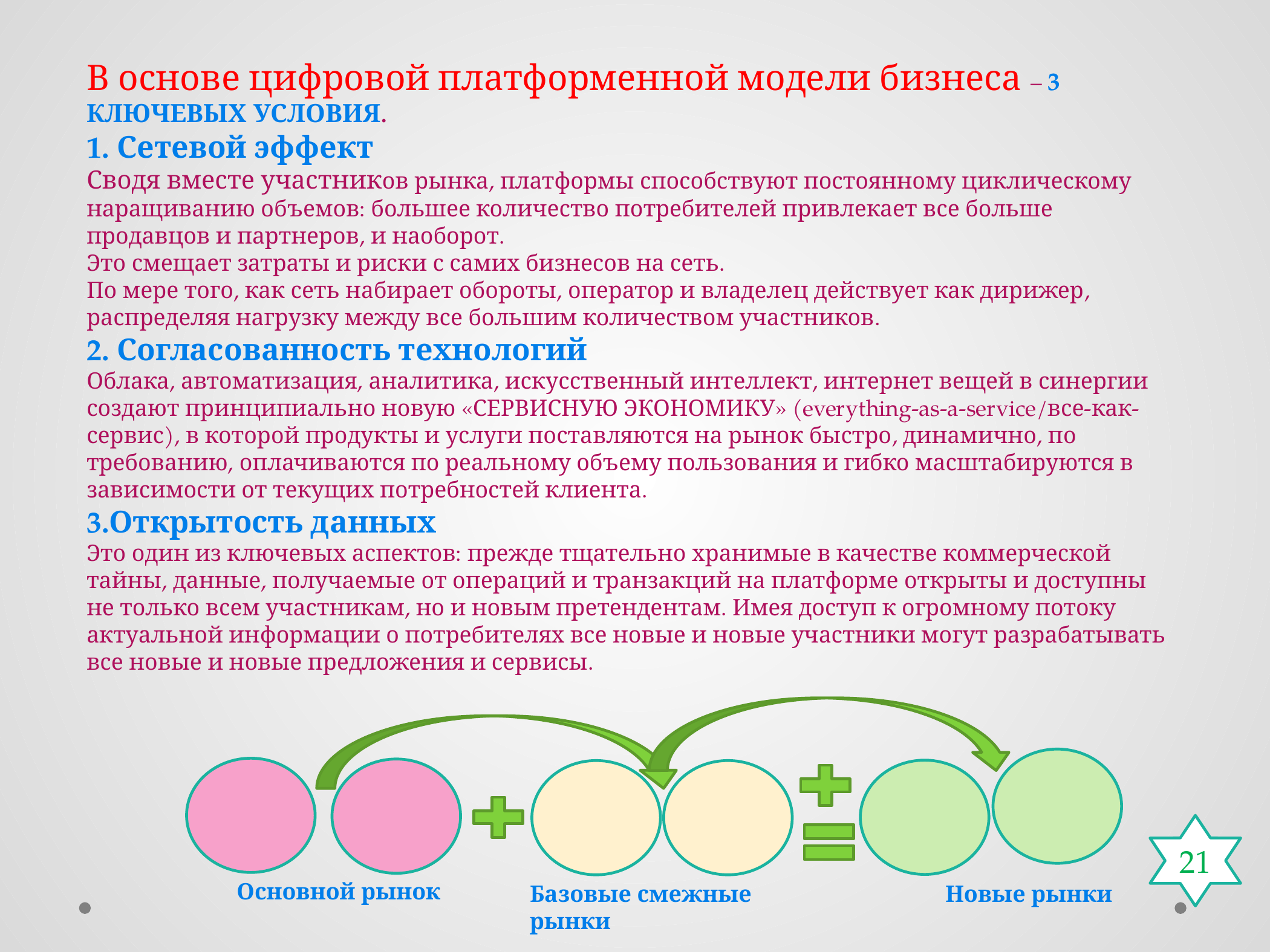

В основе цифровой платформенной модели бизнеса – 3  КЛЮЧЕВЫХ УСЛОВИЯ.
1. Сетевой эффект
Сводя вместе участников рынка, платформы способствуют постоянному циклическому наращиванию объемов: большее количество потребителей привлекает все больше продавцов и партнеров, и наоборот.
Это смещает затраты и риски с самих бизнесов на сеть.
По мере того, как сеть набирает обороты, оператор и владелец действует как дирижер, распределяя нагрузку между все большим количеством участников.
2. Согласованность технологий
Облака, автоматизация, аналитика, искусственный интеллект, интернет вещей в синергии создают принципиально новую «СЕРВИСНУЮ ЭКОНОМИКУ» (everything-as-a-service/все-как-сервис), в которой продукты и услуги поставляются на рынок быстро, динамично, по требованию, оплачиваются по реальному объему пользования и гибко масштабируются в зависимости от текущих потребностей клиента.
3.Открытость данных
Это один из ключевых аспектов: прежде тщательно хранимые в качестве коммерческой тайны, данные, получаемые от операций и транзакций на платформе открыты и доступны не только всем участникам, но и новым претендентам. Имея доступ к огромному потоку актуальной информации о потребителях все новые и новые участники могут разрабатывать все новые и новые предложения и сервисы.

21
Основной рынок
Базовые смежные рынки
    Новые рынки